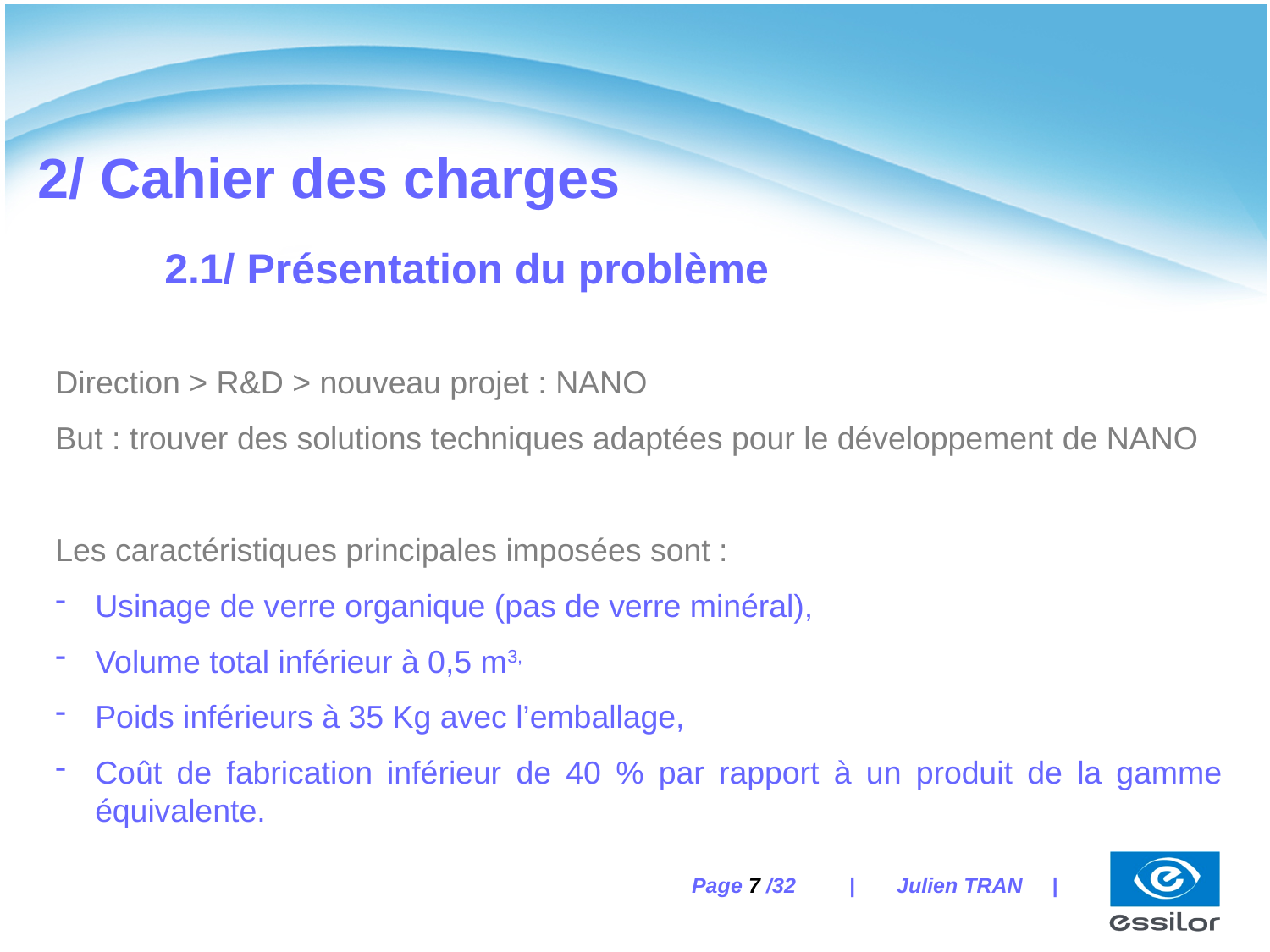

2/ Cahier des charges
	2.1/ Présentation du problème

Direction > R&D > nouveau projet : NANO
But : trouver des solutions techniques adaptées pour le développement de NANO

Les caractéristiques principales imposées sont :
Usinage de verre organique (pas de verre minéral),
Volume total inférieur à 0,5 m3,
Poids inférieurs à 35 Kg avec l’emballage,
Coût de fabrication inférieur de 40 % par rapport à un produit de la gamme équivalente.